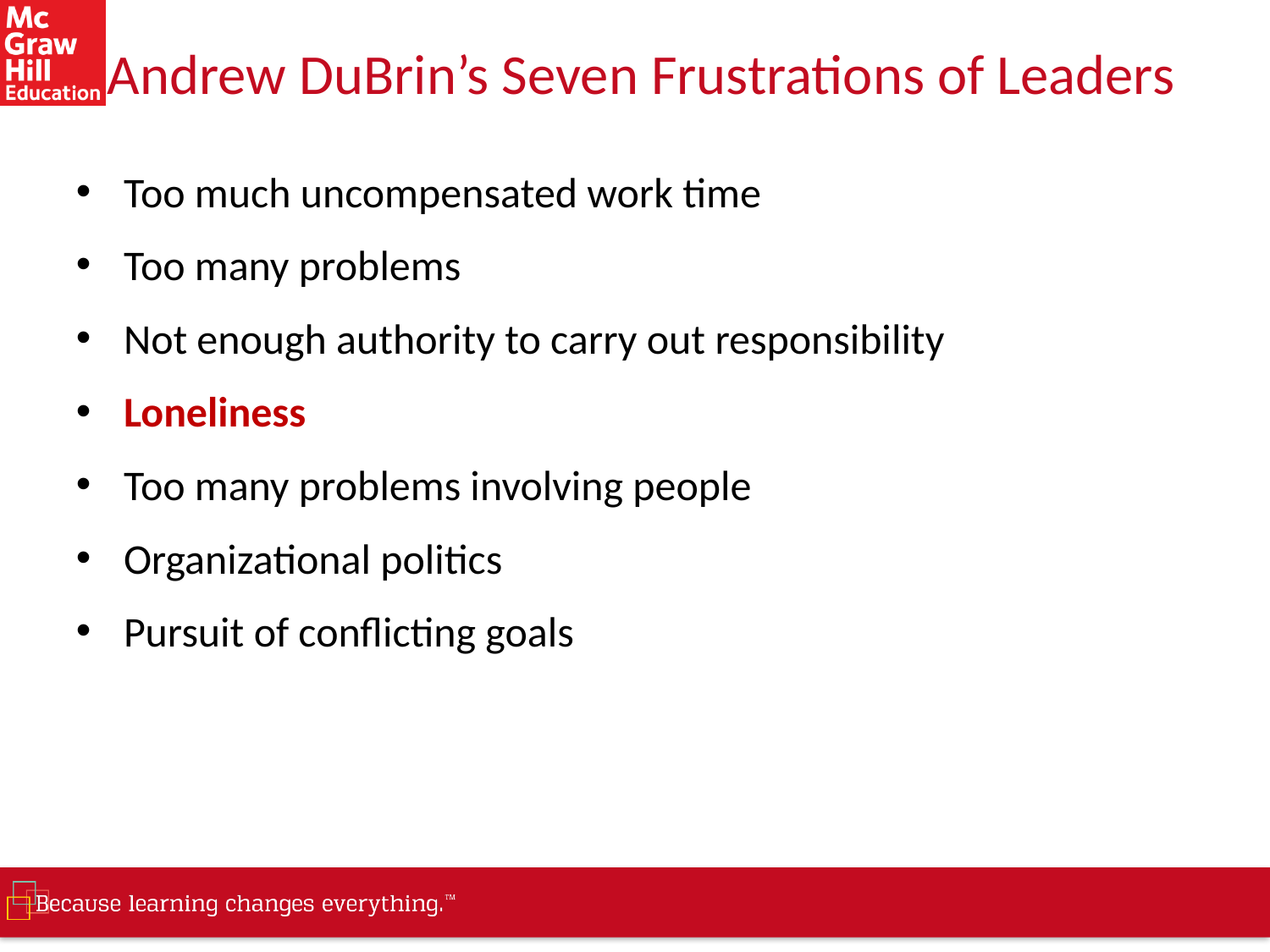

# Andrew DuBrin’s Seven Frustrations of Leaders
Too much uncompensated work time
Too many problems
Not enough authority to carry out responsibility
Loneliness
Too many problems involving people
Organizational politics
Pursuit of conflicting goals